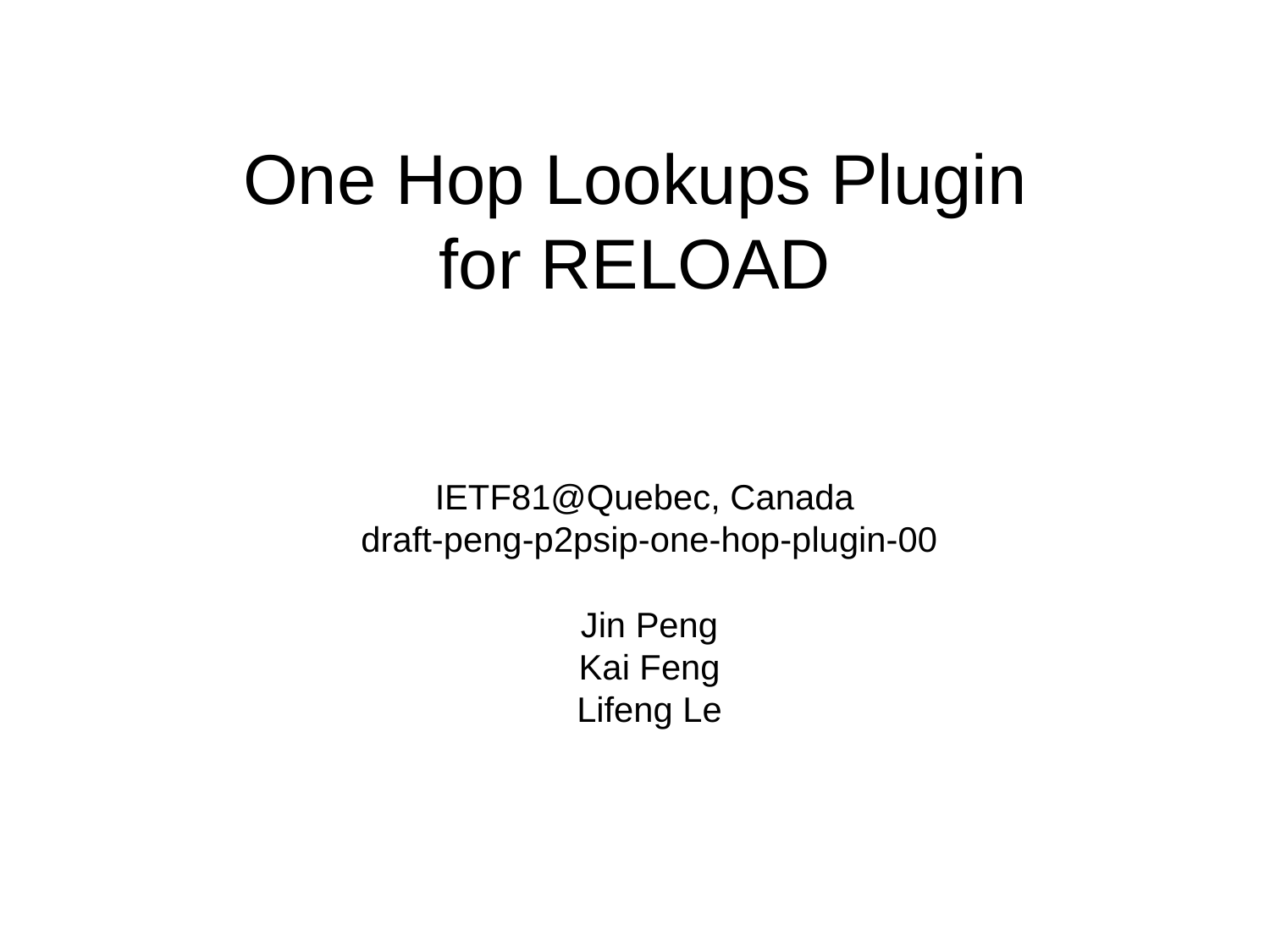

# One Hop Lookups Plugin for RELOAD

IETF81@Quebec, Canada
draft-peng-p2psip-one-hop-plugin-00

Jin Peng
Kai Feng
Lifeng Le